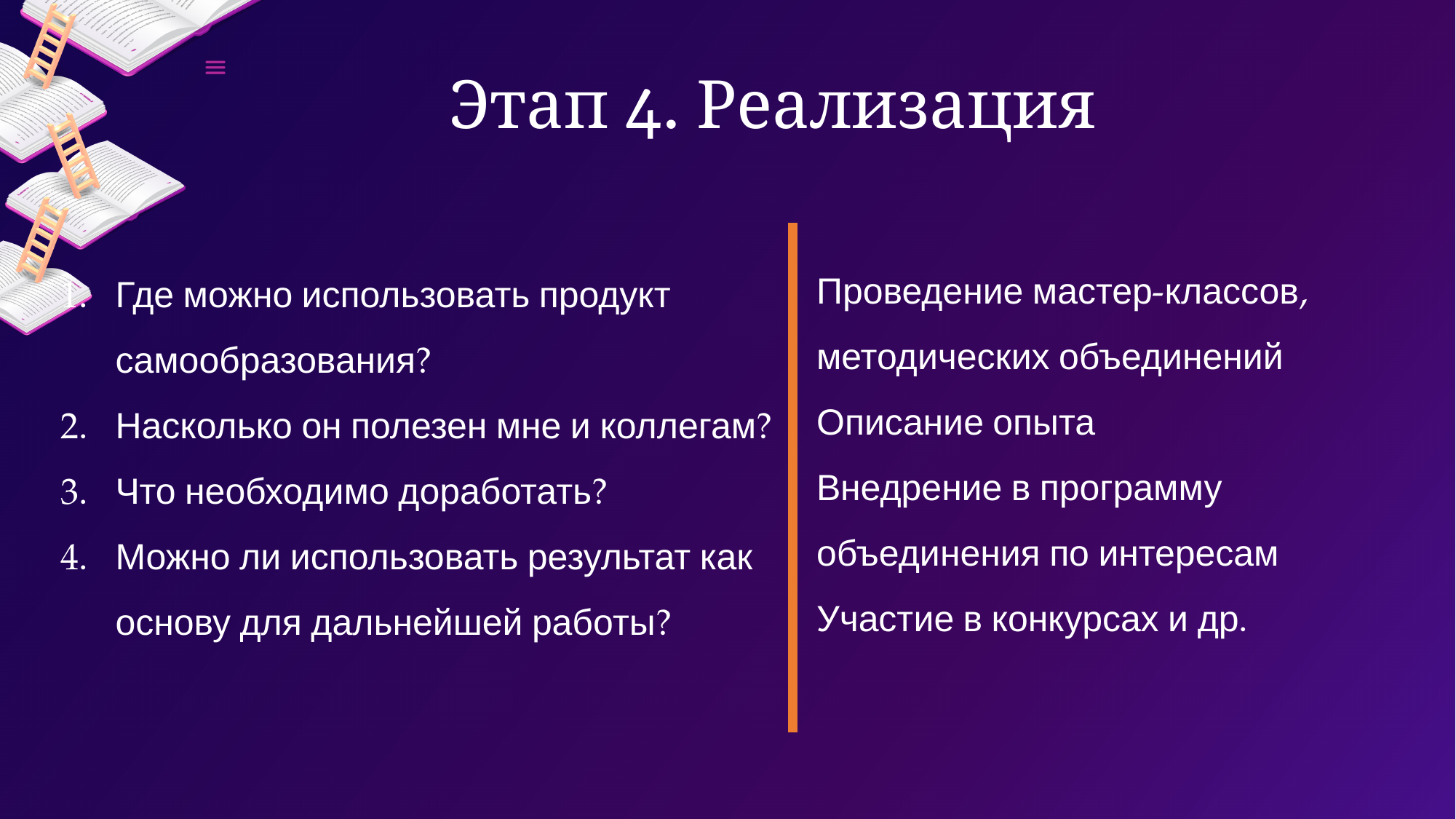

# Этап 4. Реализация
Проведение мастер-классов, методических объединений
Описание опыта
Внедрение в программу объединения по интересам
Участие в конкурсах и др.

Где можно использовать продукт самообразования?
Насколько он полезен мне и коллегам?
Что необходимо доработать?
Можно ли использовать результат как основу для дальнейшей работы?